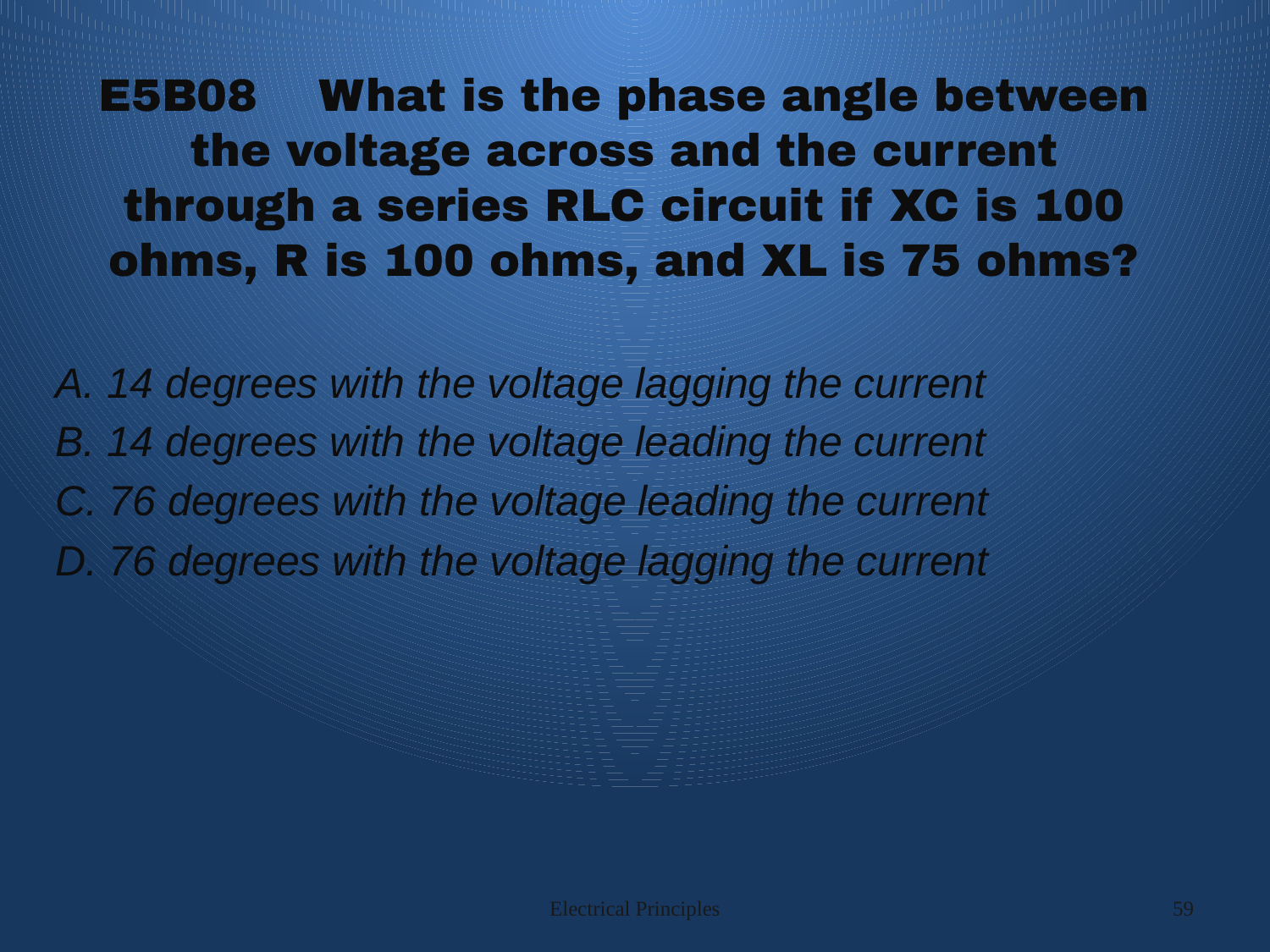

# E5B08    What is the phase angle between the voltage across and the current through a series RLC circuit if XC is 100 ohms, R is 100 ohms, and XL is 75 ohms?
A. 14 degrees with the voltage lagging the current
B. 14 degrees with the voltage leading the current
C. 76 degrees with the voltage leading the current
D. 76 degrees with the voltage lagging the current
Electrical Principles
59